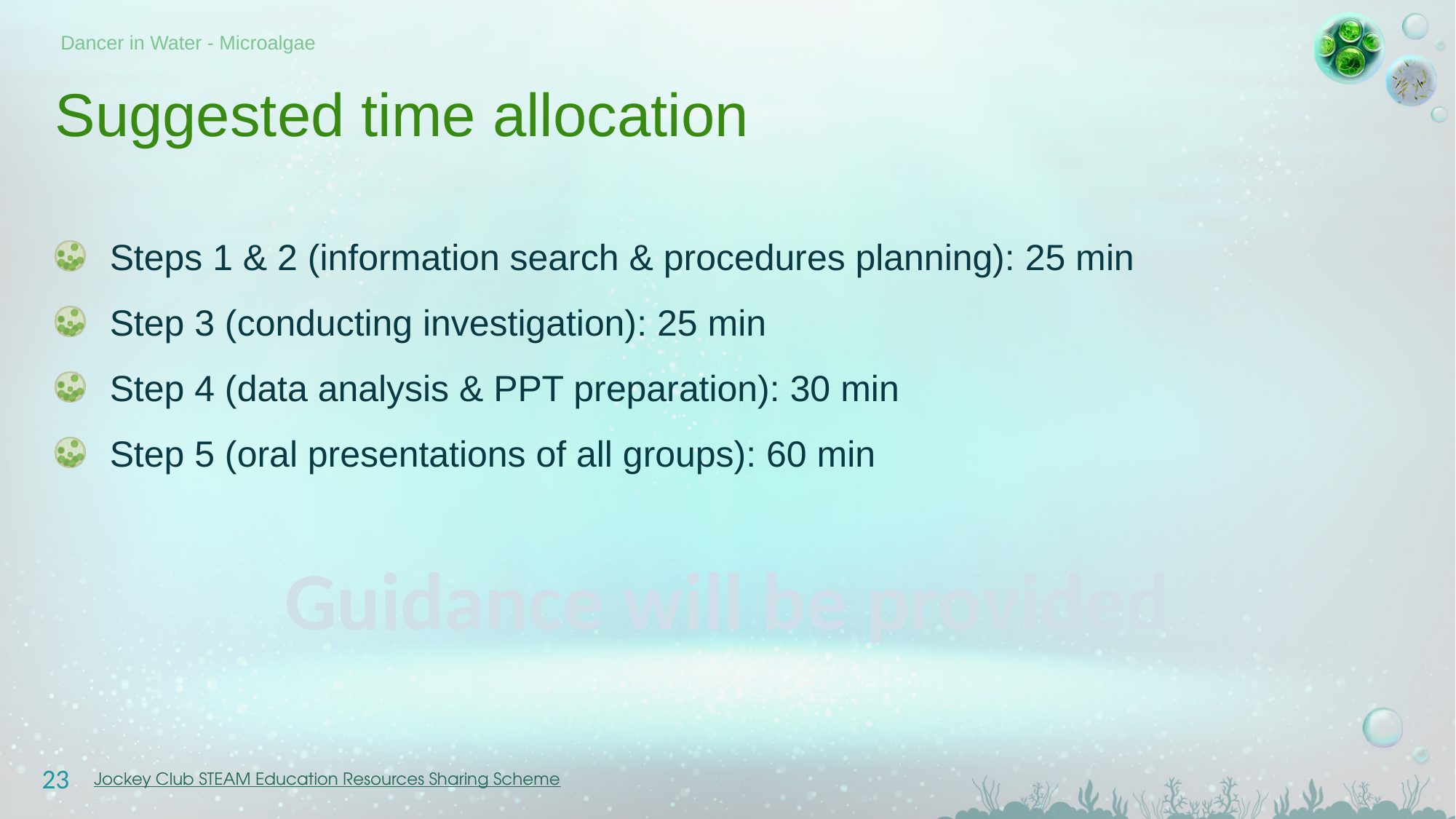

# Suggested time allocation
Steps 1 & 2 (information search & procedures planning): 25 min
Step 3 (conducting investigation): 25 min
Step 4 (data analysis & PPT preparation): 30 min
Step 5 (oral presentations of all groups): 60 min
Guidance will be provided
23